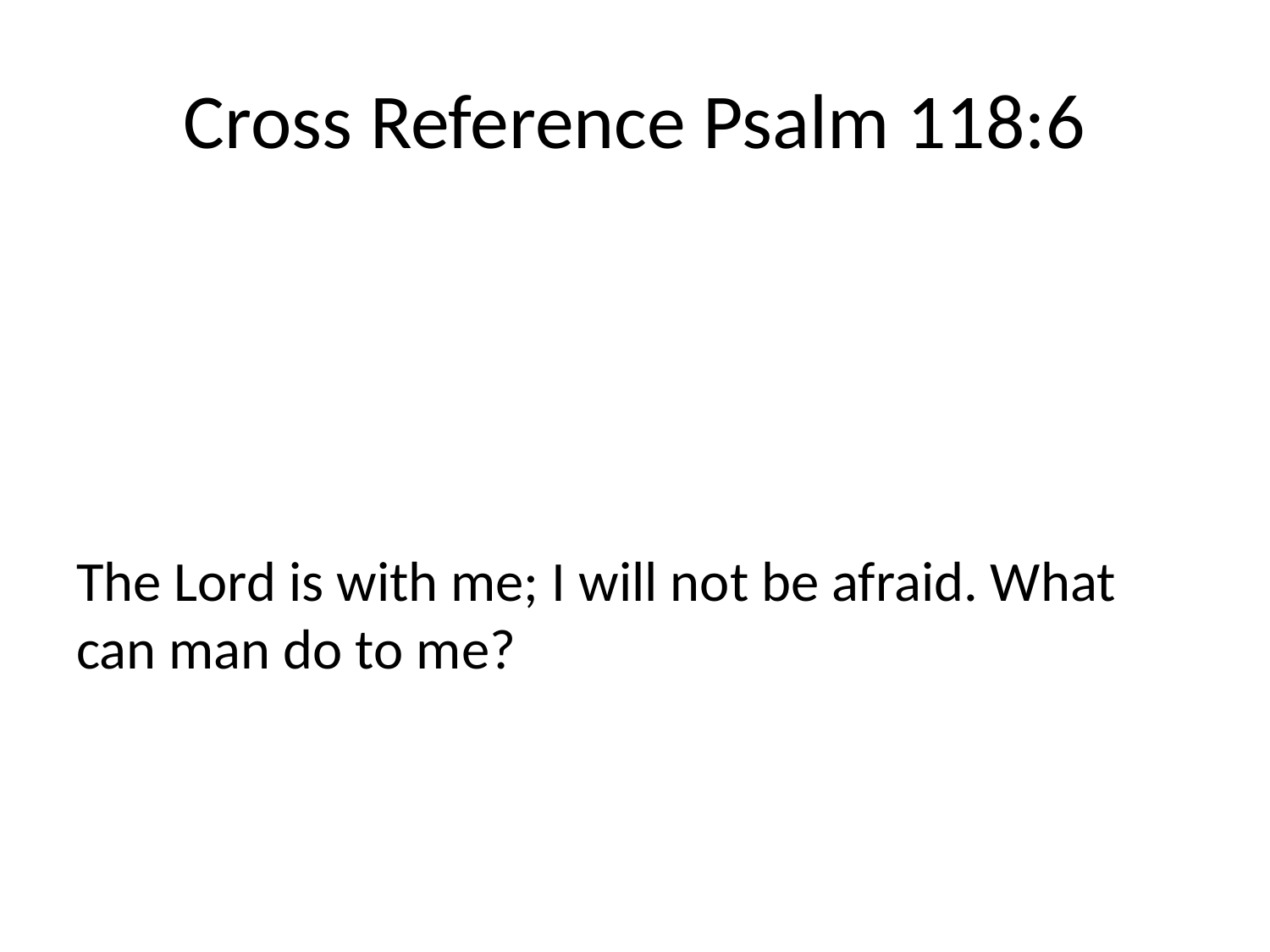

# Cross Reference Psalm 118:6

The Lord is with me; I will not be afraid. What can man do to me?